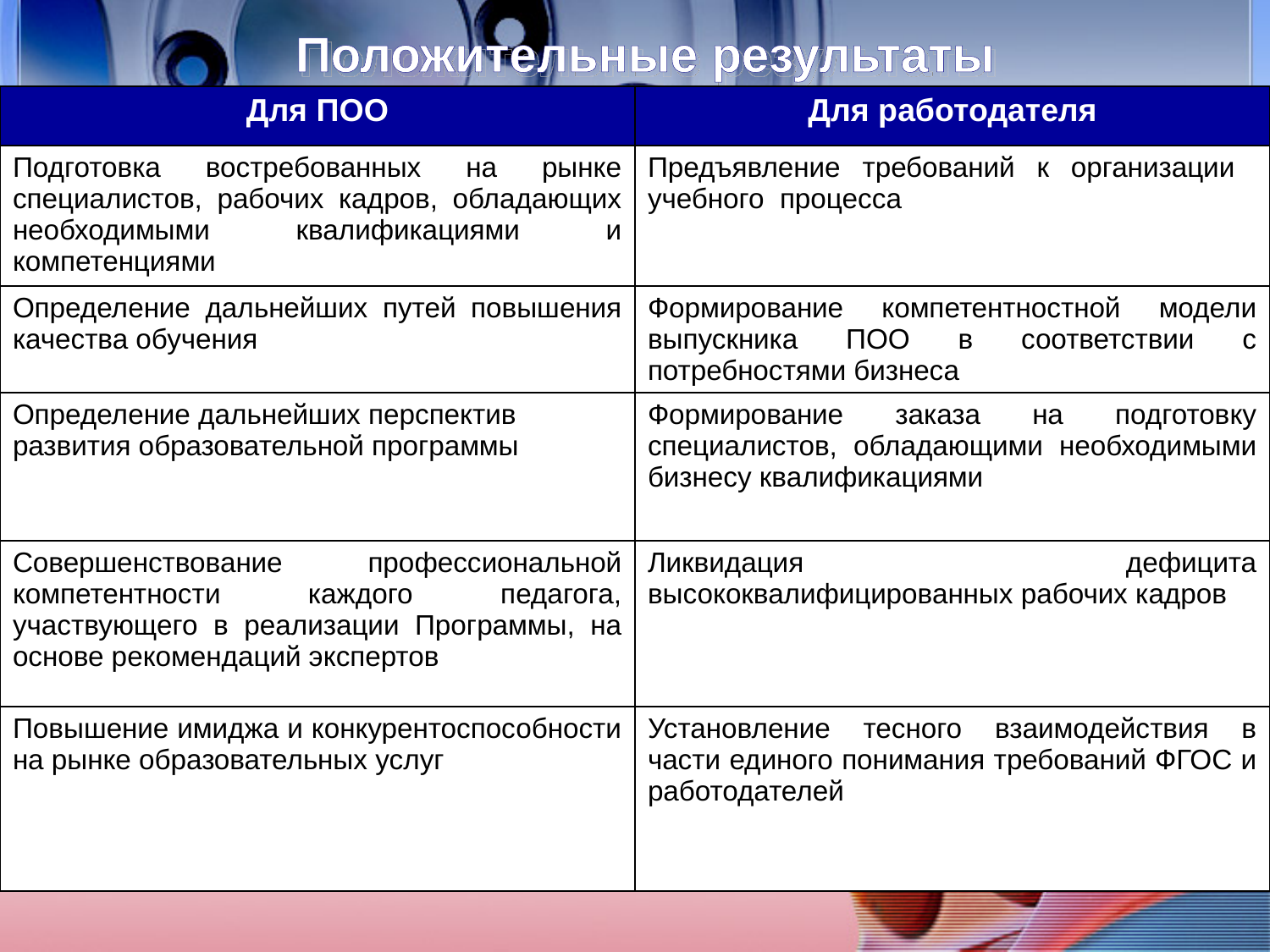

# Положительные результаты
| Для ПОО | Для работодателя |
| --- | --- |
| Подготовка востребованных на рынке специалистов, рабочих кадров, обладающих необходимыми квалификациями и компетенциями | Предъявление требований к организации учебного процесса |
| Определение дальнейших путей повышения качества обучения | Формирование компетентностной модели выпускника ПОО в соответствии с потребностями бизнеса |
| Определение дальнейших перспектив развития образовательной программы | Формирование заказа на подготовку специалистов, обладающими необходимыми бизнесу квалификациями |
| Совершенствование профессиональной компетентности каждого педагога, участвующего в реализации Программы, на основе рекомендаций экспертов | Ликвидация дефицита высококвалифицированных рабочих кадров |
| Повышение имиджа и конкурентоспособности на рынке образовательных услуг | Установление тесного взаимодействия в части единого понимания требований ФГОС и работодателей |